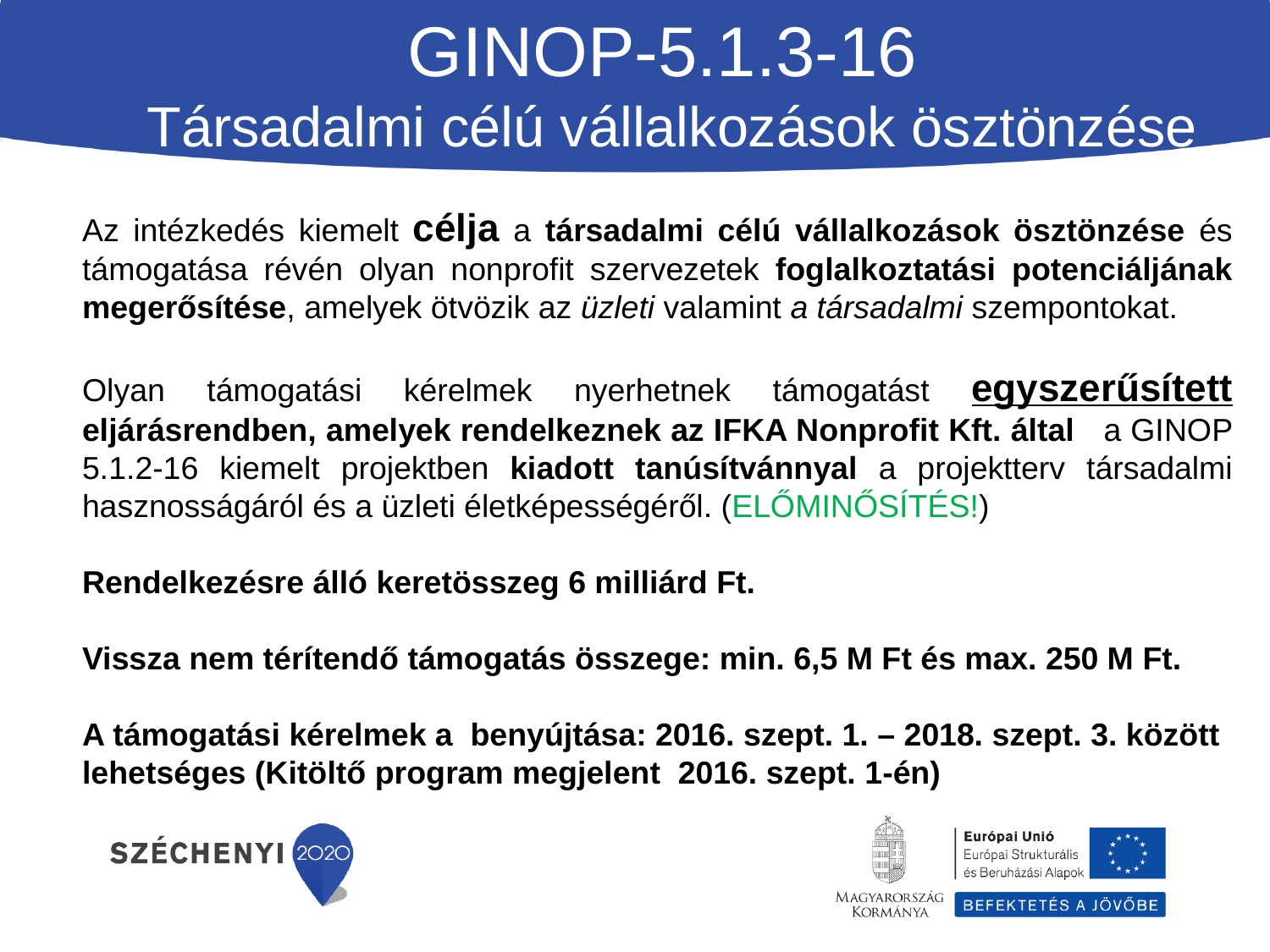

GINOP-5.1.3-16
Társadalmi célú vállalkozások ösztönzése
Az intézkedés kiemelt célja a társadalmi célú vállalkozások ösztönzése és támogatása révén olyan nonprofit szervezetek foglalkoztatási potenciáljának megerősítése, amelyek ötvözik az üzleti valamint a társadalmi szempontokat.

Olyan támogatási kérelmek nyerhetnek támogatást egyszerűsített eljárásrendben, amelyek rendelkeznek az IFKA Nonprofit Kft. által   a GINOP 5.1.2-16 kiemelt projektben kiadott tanúsítvánnyal a projektterv társadalmi hasznosságáról és a üzleti életképességéről. (ELŐMINŐSÍTÉS!)

Rendelkezésre álló keretösszeg 6 milliárd Ft.

Vissza nem térítendő támogatás összege: min. 6,5 M Ft és max. 250 M Ft.

A támogatási kérelmek a  benyújtása: 2016. szept. 1. – 2018. szept. 3. között lehetséges (Kitöltő program megjelent  2016. szept. 1-én)